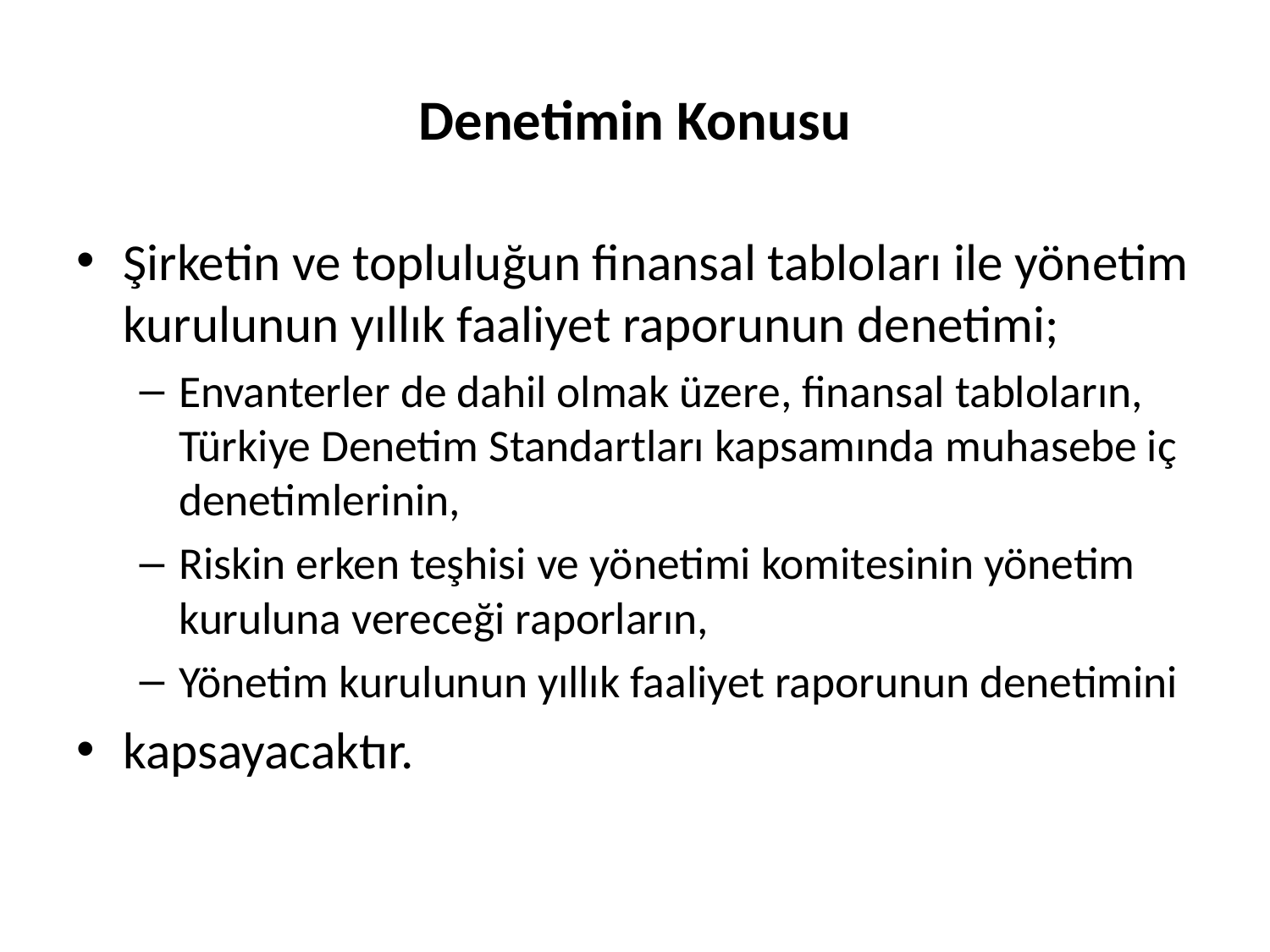

# Denetimin Konusu
Şirketin ve topluluğun finansal tabloları ile yönetim kurulunun yıllık faaliyet raporunun denetimi;
Envanterler de dahil olmak üzere, finansal tabloların, Türkiye Denetim Standartları kapsamında muhasebe iç denetimlerinin,
Riskin erken teşhisi ve yönetimi komitesinin yönetim kuruluna vereceği raporların,
Yönetim kurulunun yıllık faaliyet raporunun denetimini
kapsayacaktır.